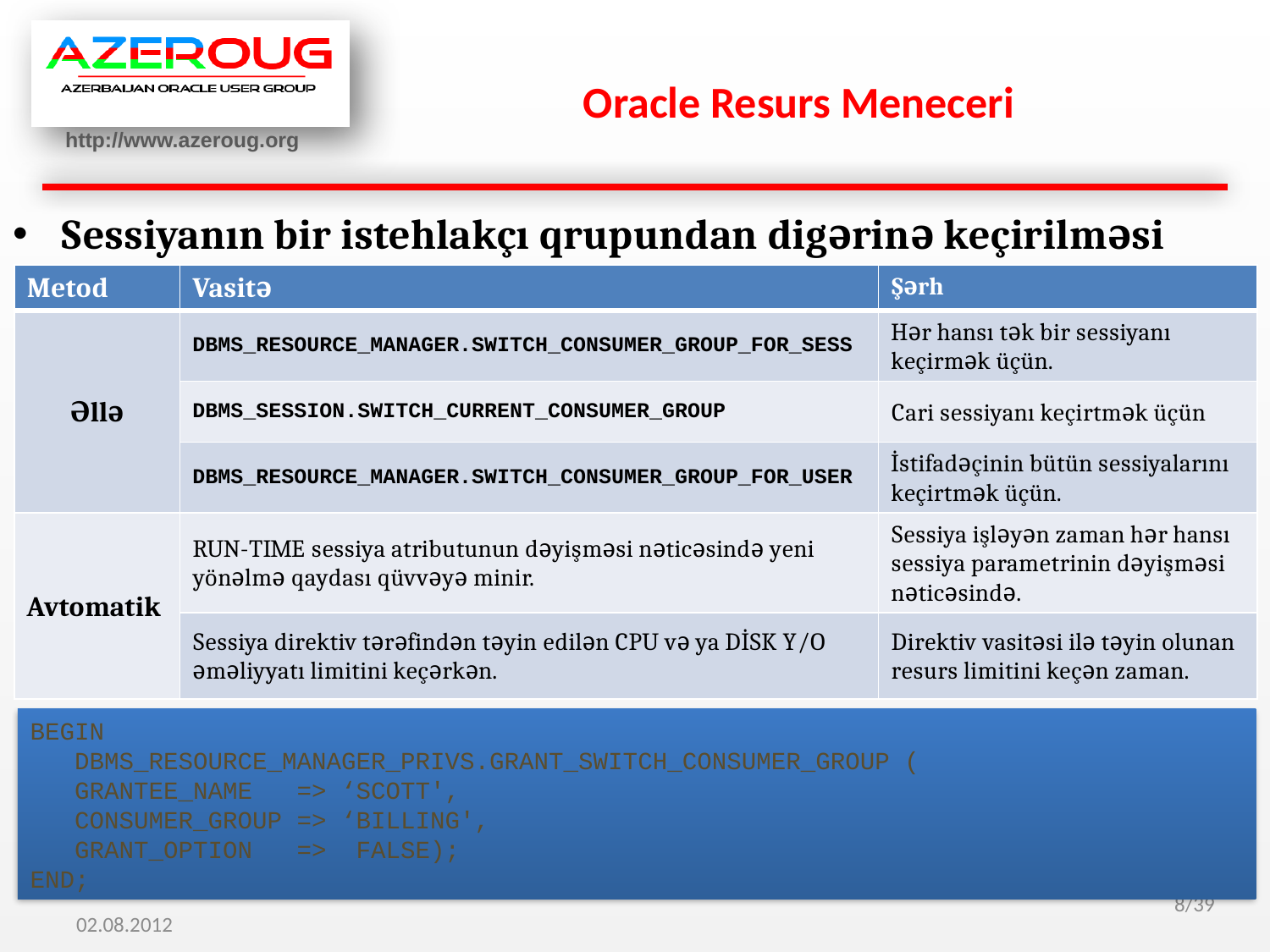

# Oracle Resurs Meneceri

Sessiyanın bir istehlakçı qrupundan digərinə keçirilməsi
| Metod | Vasitə | Şərh |
| --- | --- | --- |
| Əllə | DBMS\_RESOURCE\_MANAGER.SWITCH\_CONSUMER\_GROUP\_FOR\_SESS | Hər hansı tək bir sessiyanı keçirmək üçün. |
|  | DBMS\_SESSION.SWITCH\_CURRENT\_CONSUMER\_GROUP | Cari sessiyanı keçirtmək üçün |
|  | DBMS\_RESOURCE\_MANAGER.SWITCH\_CONSUMER\_GROUP\_FOR\_USER | İstifadəçinin bütün sessiyalarını keçirtmək üçün. |
| Avtomatik | RUN-TIME sessiya atributunun dəyişməsi nəticəsində yeni yönəlmə qaydası qüvvəyə minir. | Sessiya işləyən zaman hər hansı sessiya parametrinin dəyişməsi nəticəsində. |
|  | Sessiya direktiv tərəfindən təyin edilən CPU və ya DİSK Y/O əməliyyatı limitini keçərkən. | Direktiv vasitəsi ilə təyin olunan resurs limitini keçən zaman. |
BEGIN
   DBMS_RESOURCE_MANAGER_PRIVS.GRANT_SWITCH_CONSUMER_GROUP (
   GRANTEE_NAME   => ‘SCOTT',
   CONSUMER_GROUP => ‘BILLING',
   GRANT_OPTION   =>  FALSE);
END;
02.08.2012